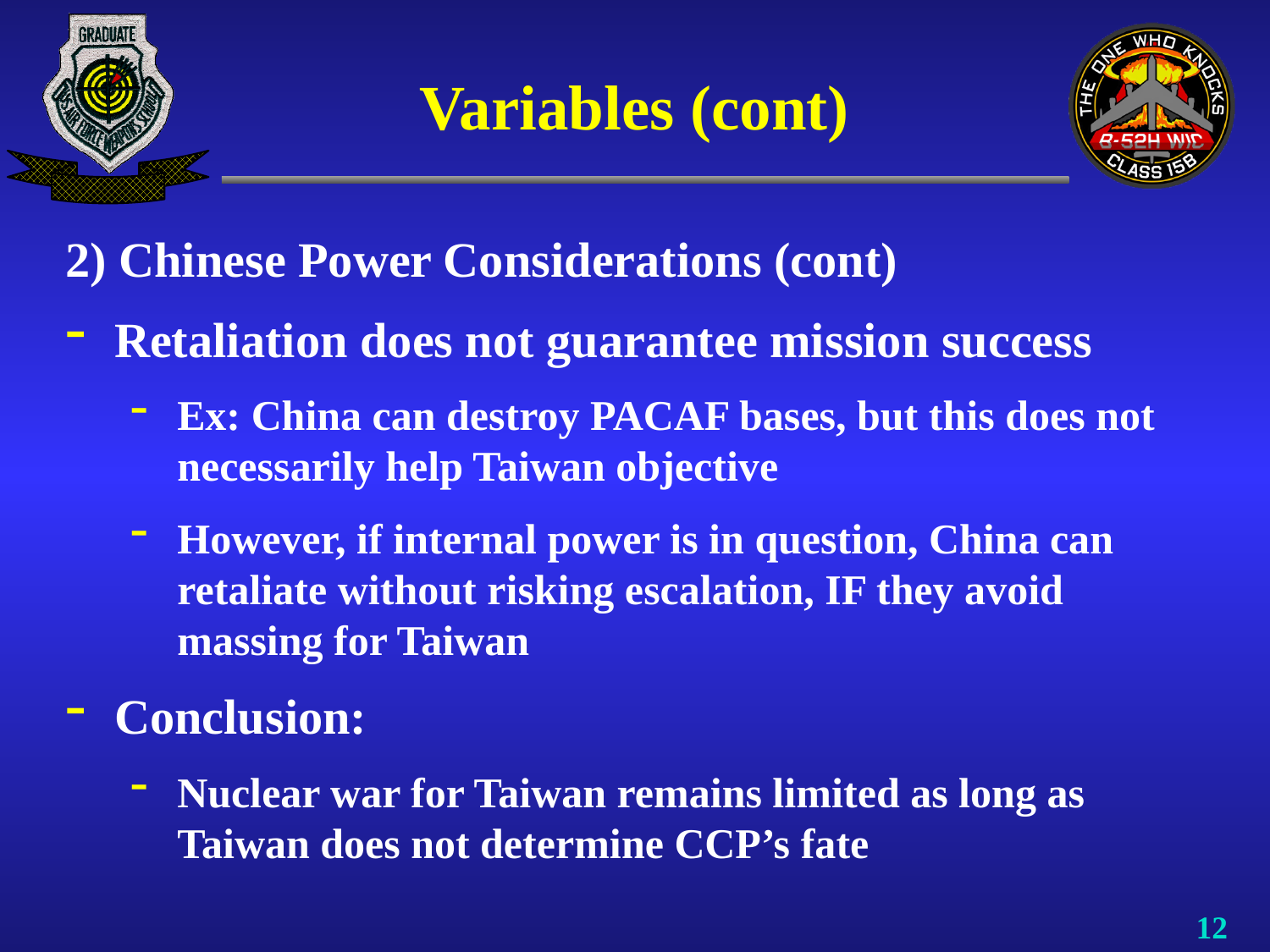

# Variables (cont)
2) Chinese Power Considerations (cont)
Retaliation does not guarantee mission success
Ex: China can destroy PACAF bases, but this does not necessarily help Taiwan objective
However, if internal power is in question, China can retaliate without risking escalation, IF they avoid massing for Taiwan
Conclusion:
Nuclear war for Taiwan remains limited as long as Taiwan does not determine CCP’s fate